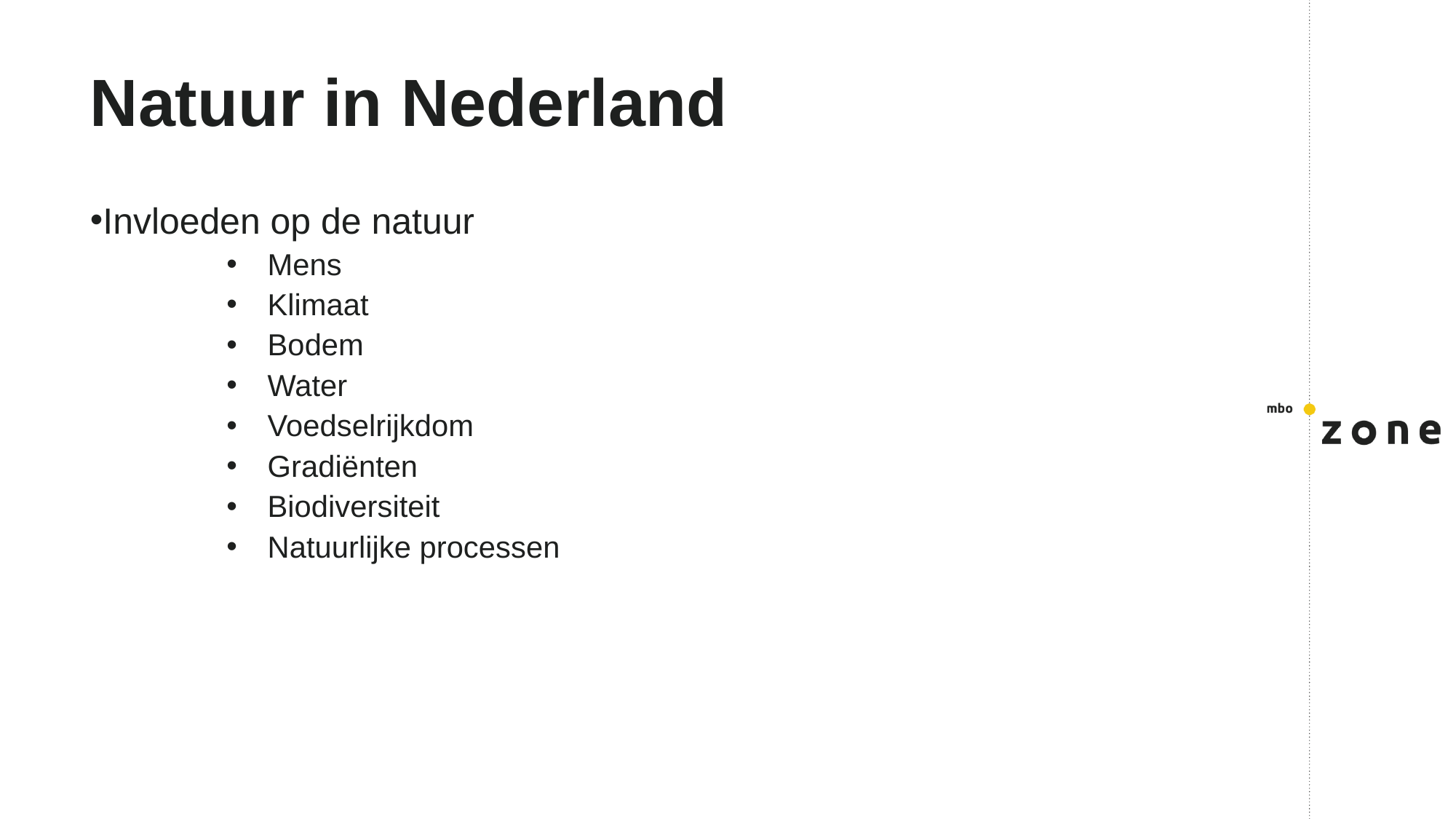

# Natuur in Nederland
Invloeden op de natuur
Mens
Klimaat
Bodem
Water
Voedselrijkdom
Gradiënten
Biodiversiteit
Natuurlijke processen